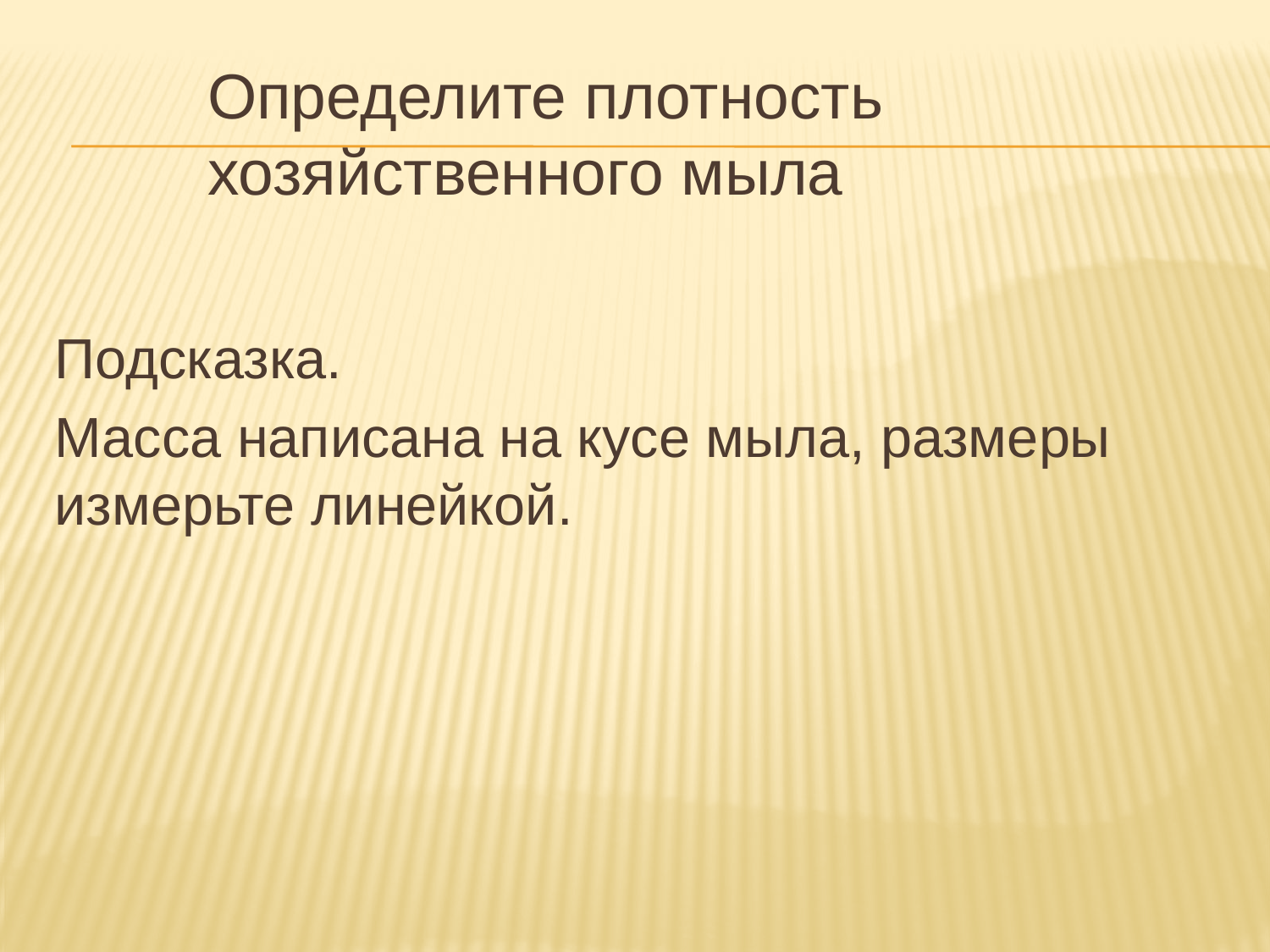

# Определите плотность хозяйственного мыла
Подсказка.
Масса написана на кусе мыла, размеры измерьте линейкой.